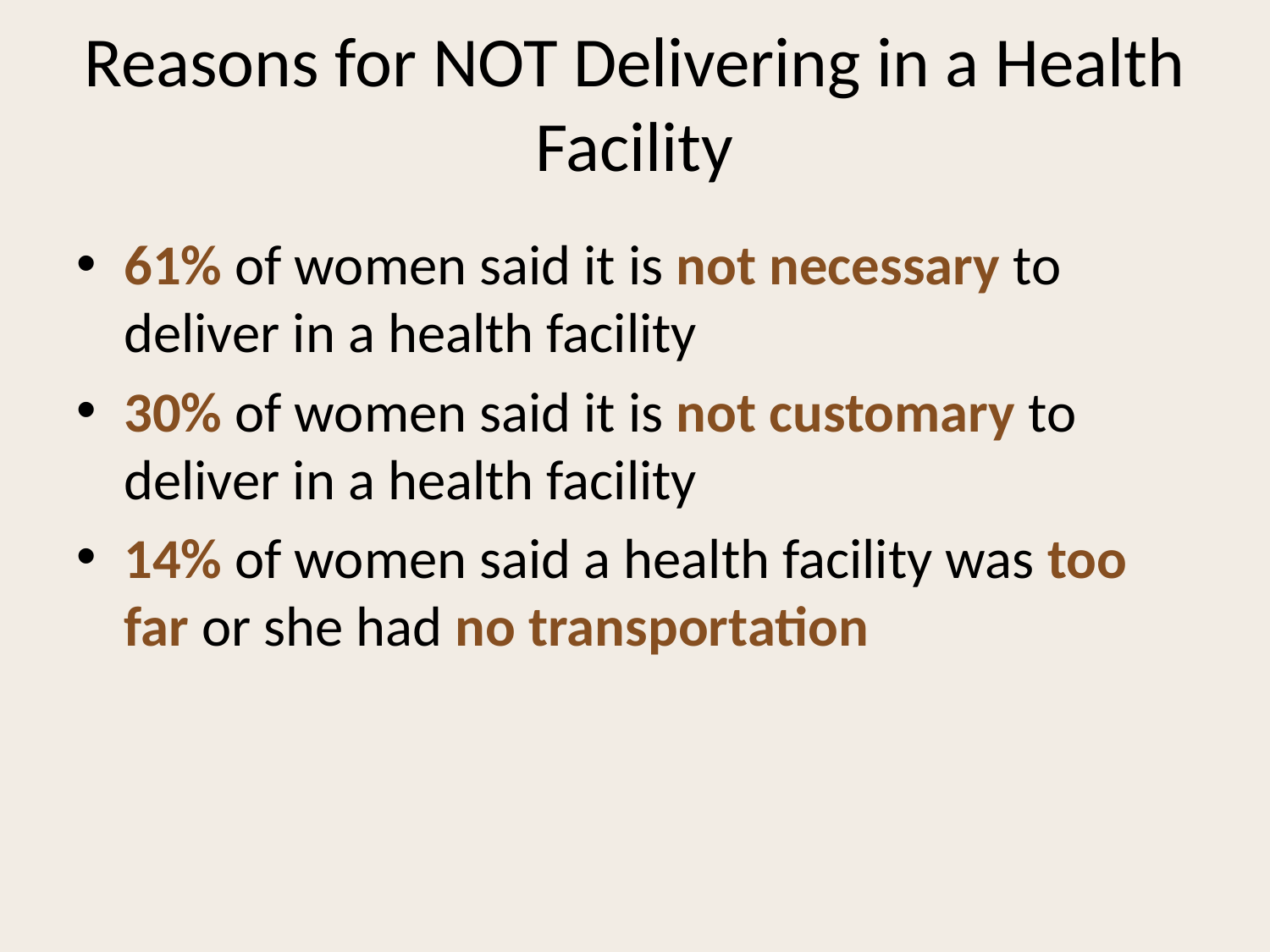

# Reasons for NOT Delivering in a Health Facility
61% of women said it is not necessary to deliver in a health facility
30% of women said it is not customary to deliver in a health facility
14% of women said a health facility was too far or she had no transportation